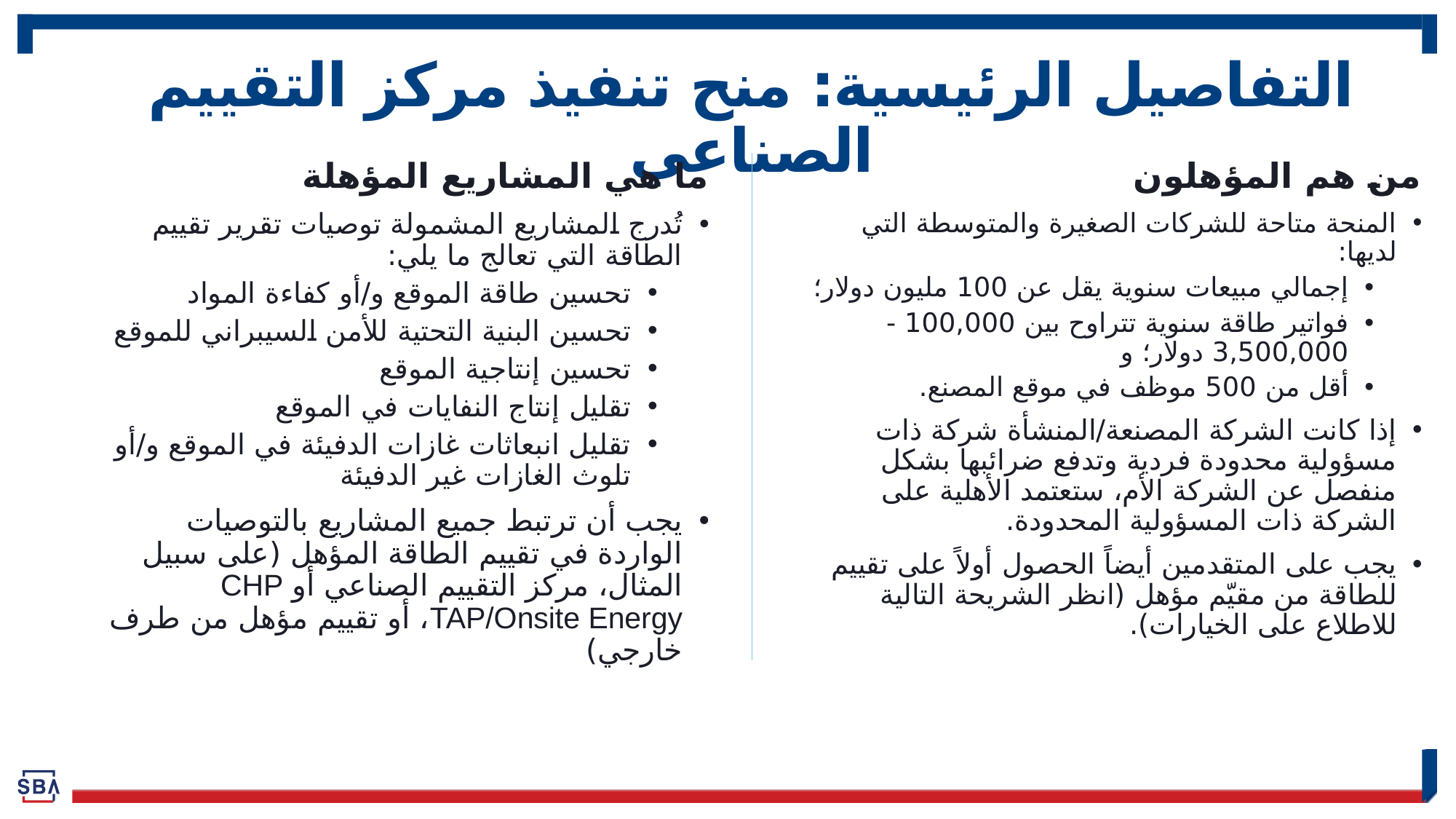

# التفاصيل الرئيسية: منح تنفيذ مركز التقييم الصناعي
ما هي المشاريع المؤهلة
تُدرج المشاريع المشمولة توصيات تقرير تقييم الطاقة التي تعالج ما يلي:
تحسين طاقة الموقع و/أو كفاءة المواد
تحسين البنية التحتية للأمن السيبراني للموقع
تحسين إنتاجية الموقع
تقليل إنتاج النفايات في الموقع
تقليل انبعاثات غازات الدفيئة في الموقع و/أو تلوث الغازات غير الدفيئة
يجب أن ترتبط جميع المشاريع بالتوصيات الواردة في تقييم الطاقة المؤهل (على سبيل المثال، مركز التقييم الصناعي أو CHP TAP/Onsite Energy، أو تقييم مؤهل من طرف خارجي)
من هم المؤهلون
المنحة متاحة للشركات الصغيرة والمتوسطة التي لديها:
إجمالي مبيعات سنوية يقل عن 100 مليون دولار؛
فواتير طاقة سنوية تتراوح بين 100,000 - 3,500,000 دولار؛ و
أقل من 500 موظف في موقع المصنع.
إذا كانت الشركة المصنعة/المنشأة شركة ذات مسؤولية محدودة فردية وتدفع ضرائبها بشكل منفصل عن الشركة الأم، ستعتمد الأهلية على الشركة ذات المسؤولية المحدودة.
يجب على المتقدمين أيضاً الحصول أولاً على تقييم للطاقة من مقيّم مؤهل (انظر الشريحة التالية للاطلاع على الخيارات).